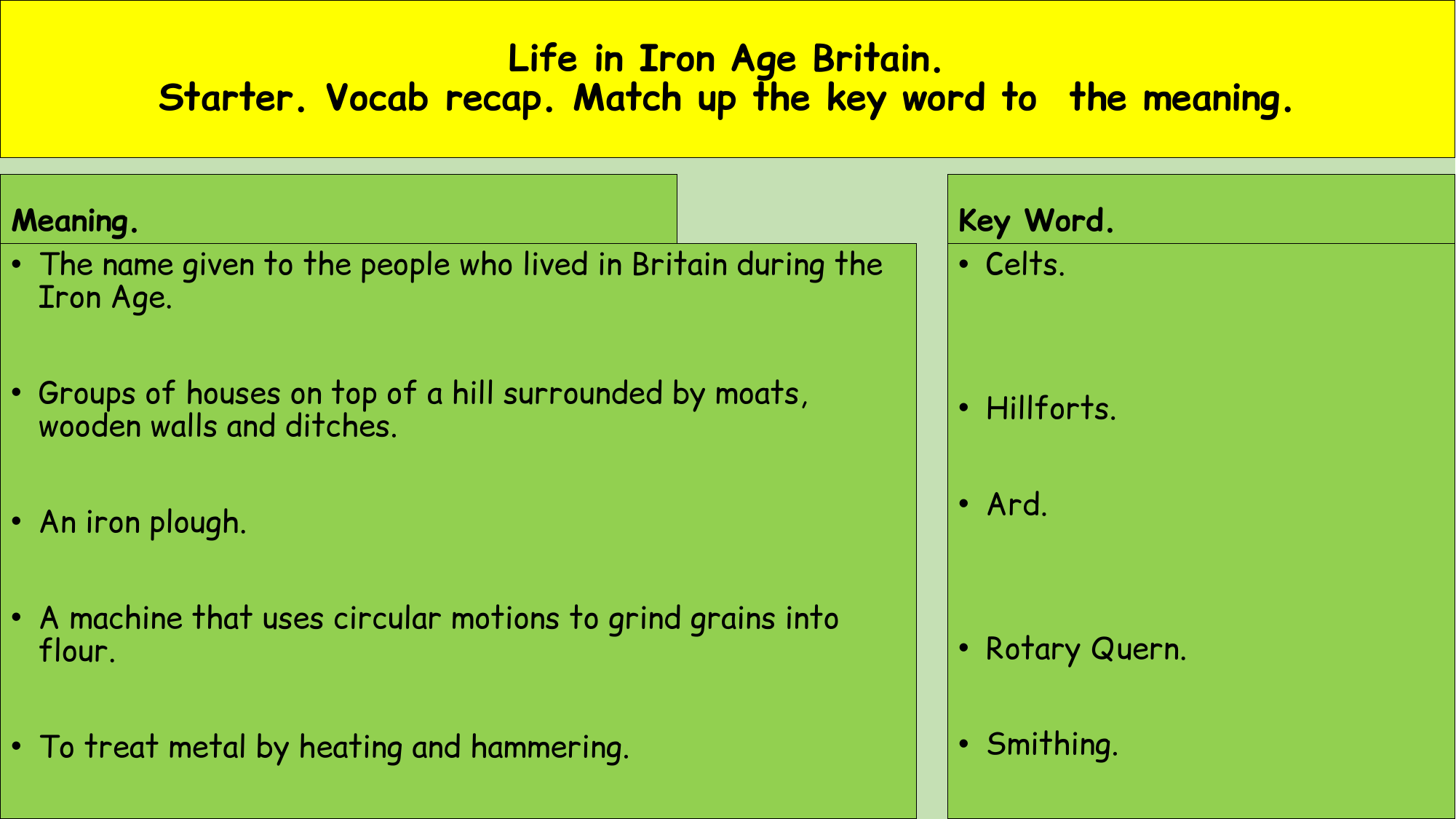

# Life in Iron Age Britain. Starter. Vocab recap. Match up the key word to  the meaning.
Meaning.
Key Word.
The name given to the people who lived in Britain during the Iron Age.

Groups of houses on top of a hill surrounded by moats, wooden walls and ditches.

An iron plough.

A machine that uses circular motions to grind grains into flour.

To treat metal by heating and hammering.
Celts.

Hillforts.

Ard.

Rotary Quern.

Smithing.